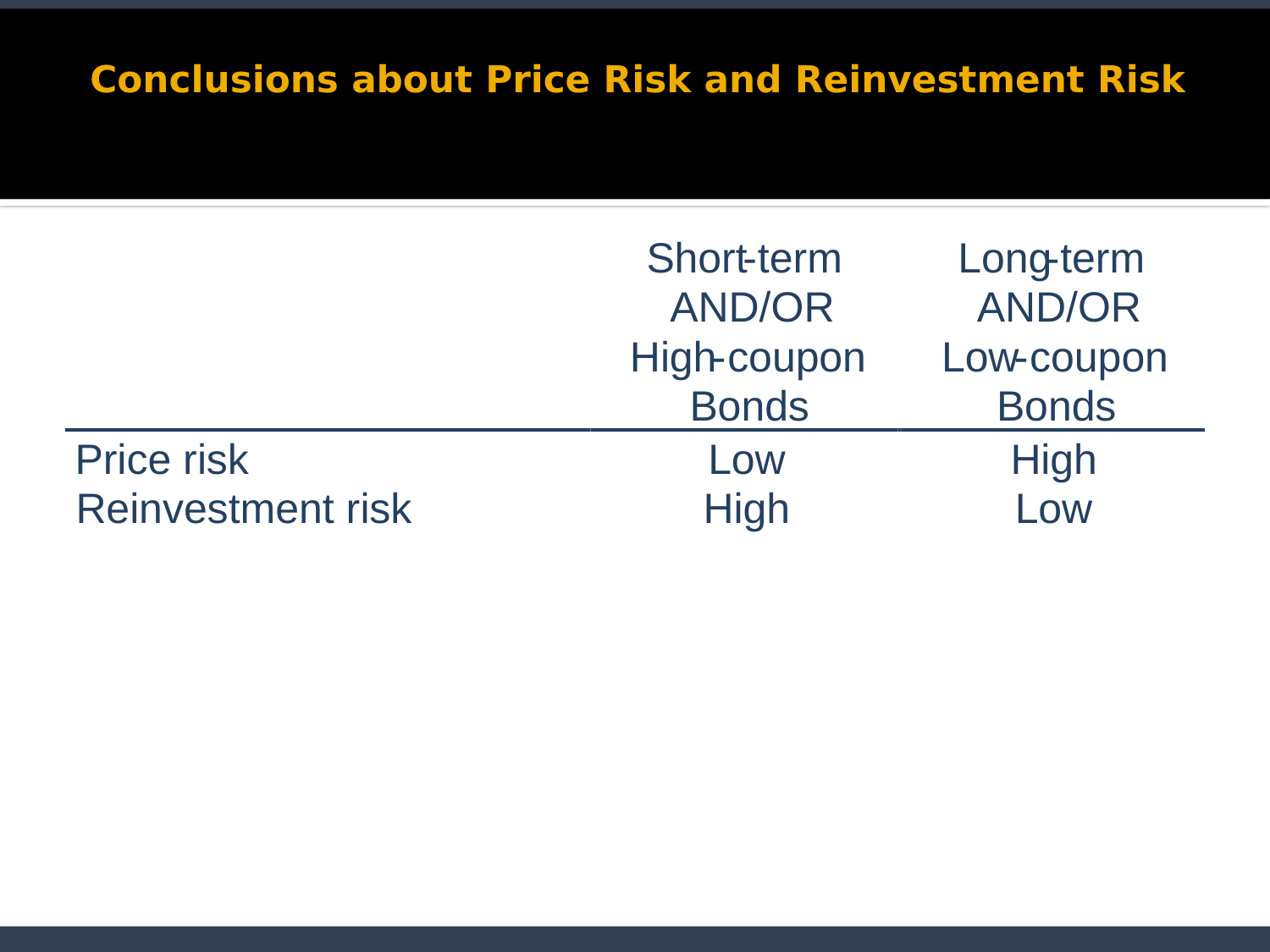

# Conclusions about Price Risk and Reinvestment Risk
Short
-
term
Long
-
term

AND/OR

AND/OR

High
-
coupon

Low
-
coupon

Bonds

Bonds

Price risk

Low

High

Reinvestment risk

High

Low